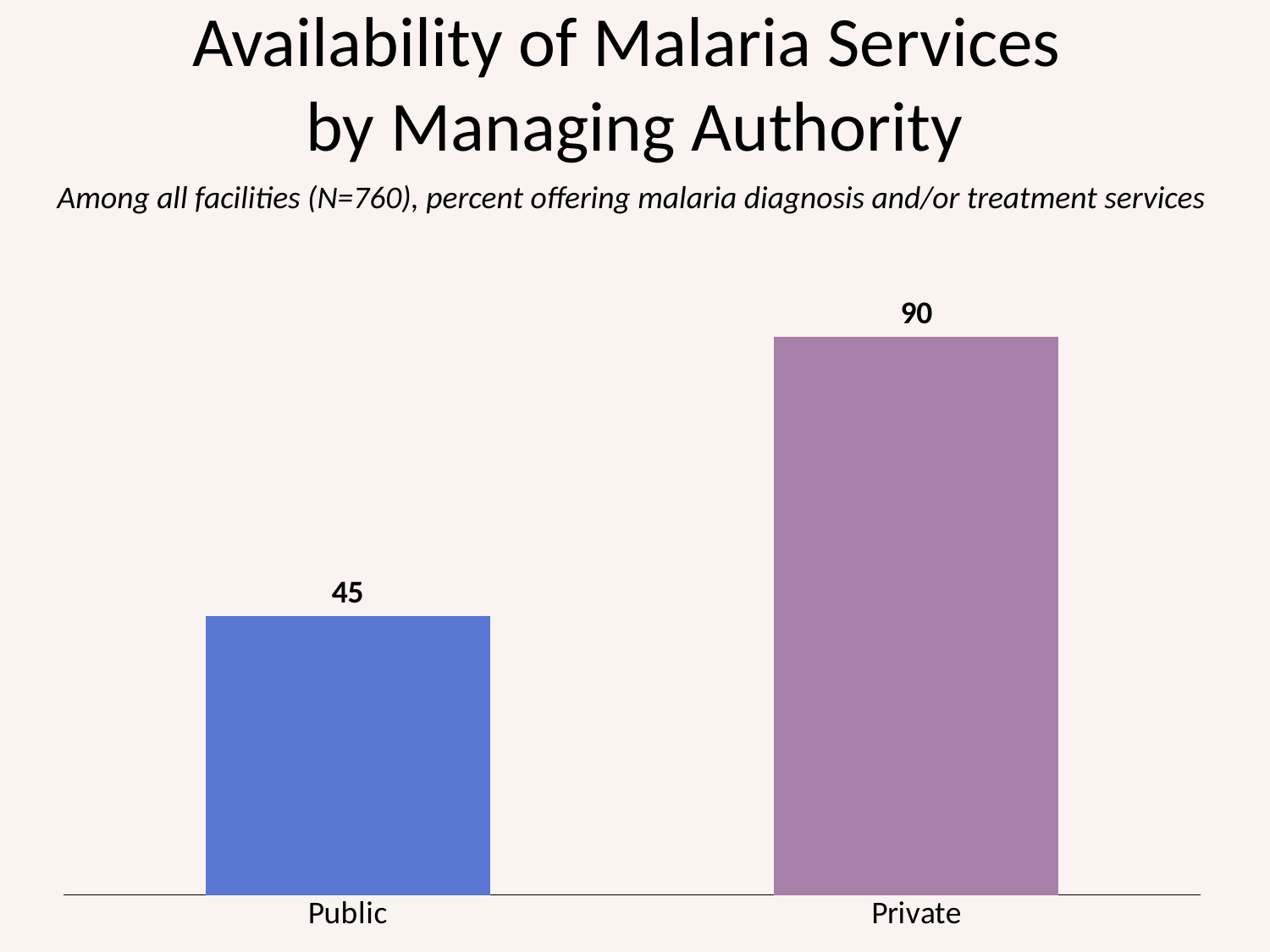

Availability of Malaria Services
by Managing Authority
Among all facilities (N=760), percent offering malaria diagnosis and/or treatment services

### Chart

| Category | Malaria |
|---|---|
| Public | 45.0 |
| Private | 90.0 |